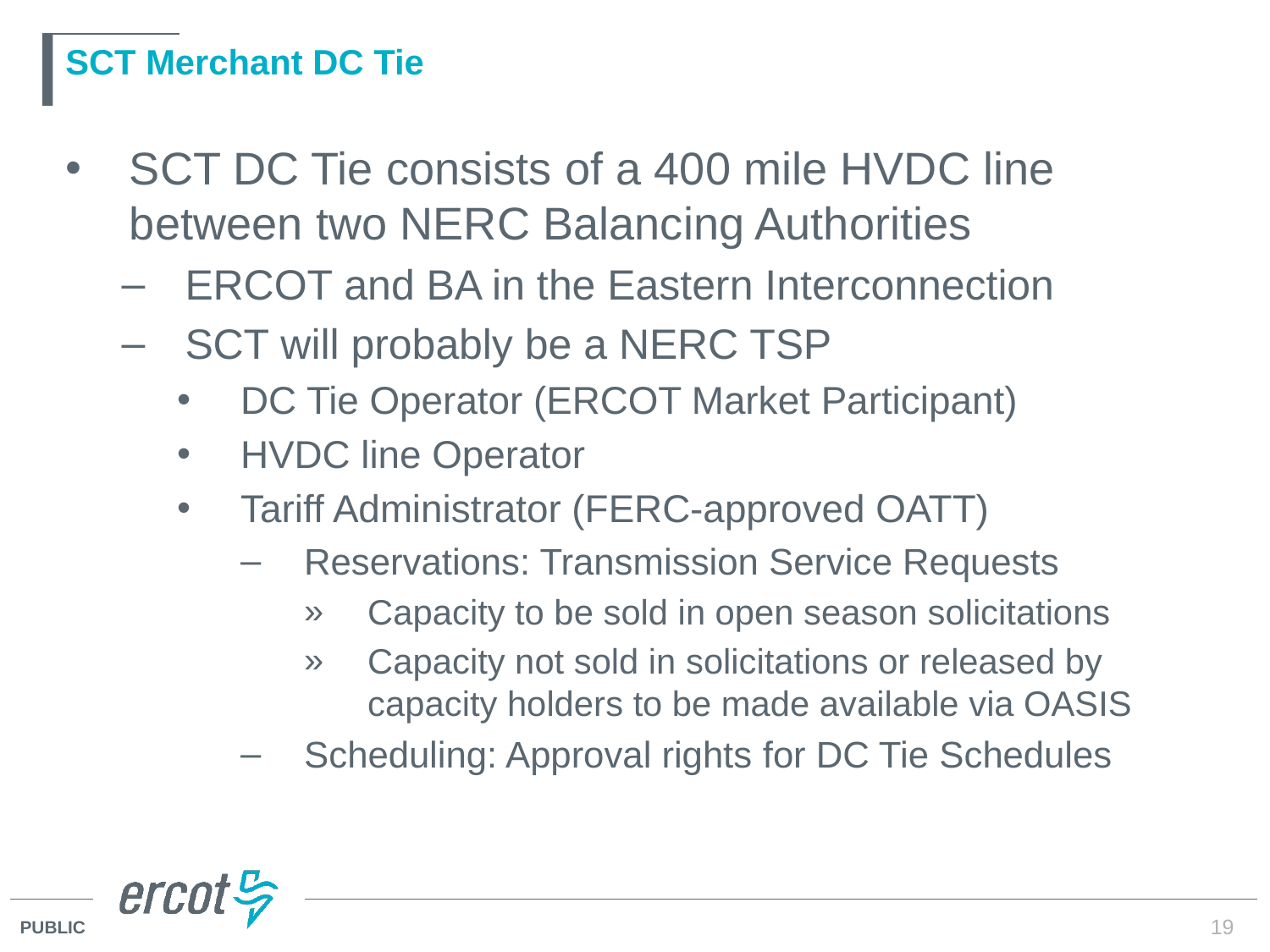

# SCT Merchant DC Tie
SCT DC Tie consists of a 400 mile HVDC line between two NERC Balancing Authorities
ERCOT and BA in the Eastern Interconnection
SCT will probably be a NERC TSP
DC Tie Operator (ERCOT Market Participant)
HVDC line Operator
Tariff Administrator (FERC-approved OATT)
Reservations: Transmission Service Requests
Capacity to be sold in open season solicitations
Capacity not sold in solicitations or released by capacity holders to be made available via OASIS
Scheduling: Approval rights for DC Tie Schedules

19